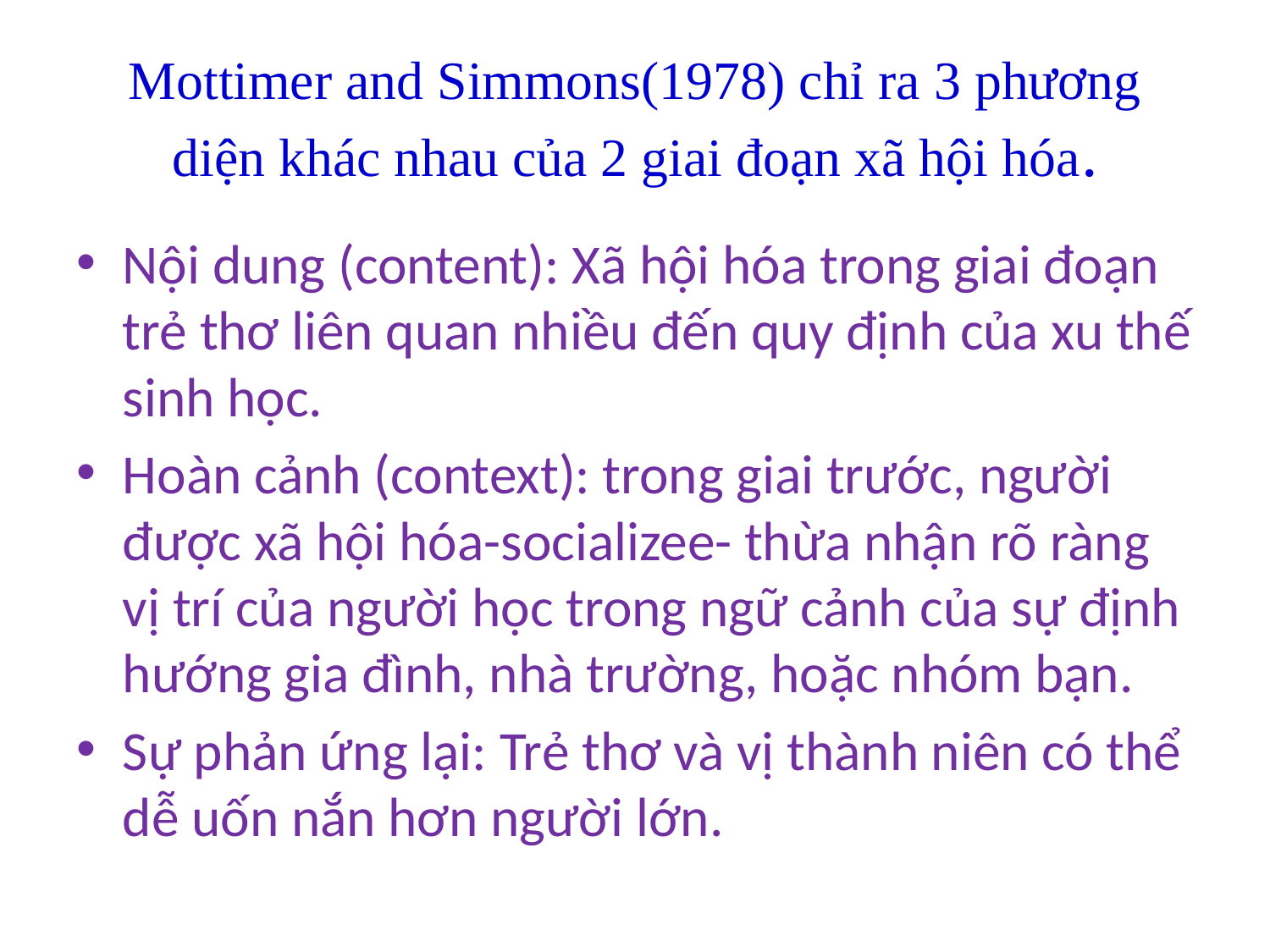

# Mottimer and Simmons(1978) chỉ ra 3 phương diện khác nhau của 2 giai đoạn xã hội hóa.
Nội dung (content): Xã hội hóa trong giai đoạn trẻ thơ liên quan nhiều đến quy định của xu thế sinh học.
Hoàn cảnh (context): trong giai trước, người được xã hội hóa-socializee- thừa nhận rõ ràng vị trí của người học trong ngữ cảnh của sự định hướng gia đình, nhà trường, hoặc nhóm bạn.
Sự phản ứng lại: Trẻ thơ và vị thành niên có thể dễ uốn nắn hơn người lớn.